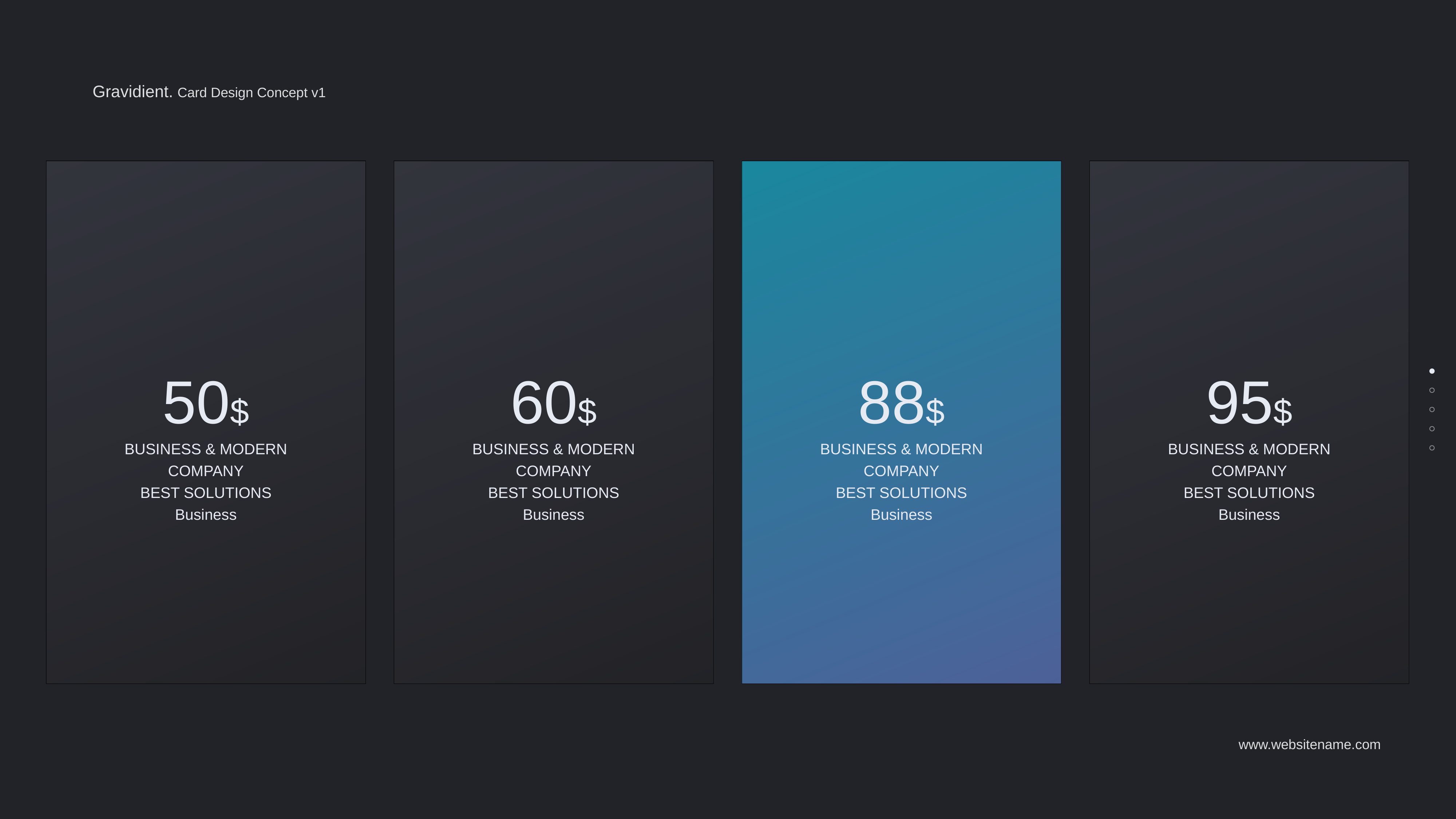

Gravidient. Card Design Concept v1

50$
BUSINESS & MODERN COMPANY
BEST SOLUTIONS
Business
60$
BUSINESS & MODERN COMPANY
BEST SOLUTIONS
Business
88$
BUSINESS & MODERN COMPANY
BEST SOLUTIONS
Business
95$
BUSINESS & MODERN COMPANY
BEST SOLUTIONS
Business
www.websitename.com